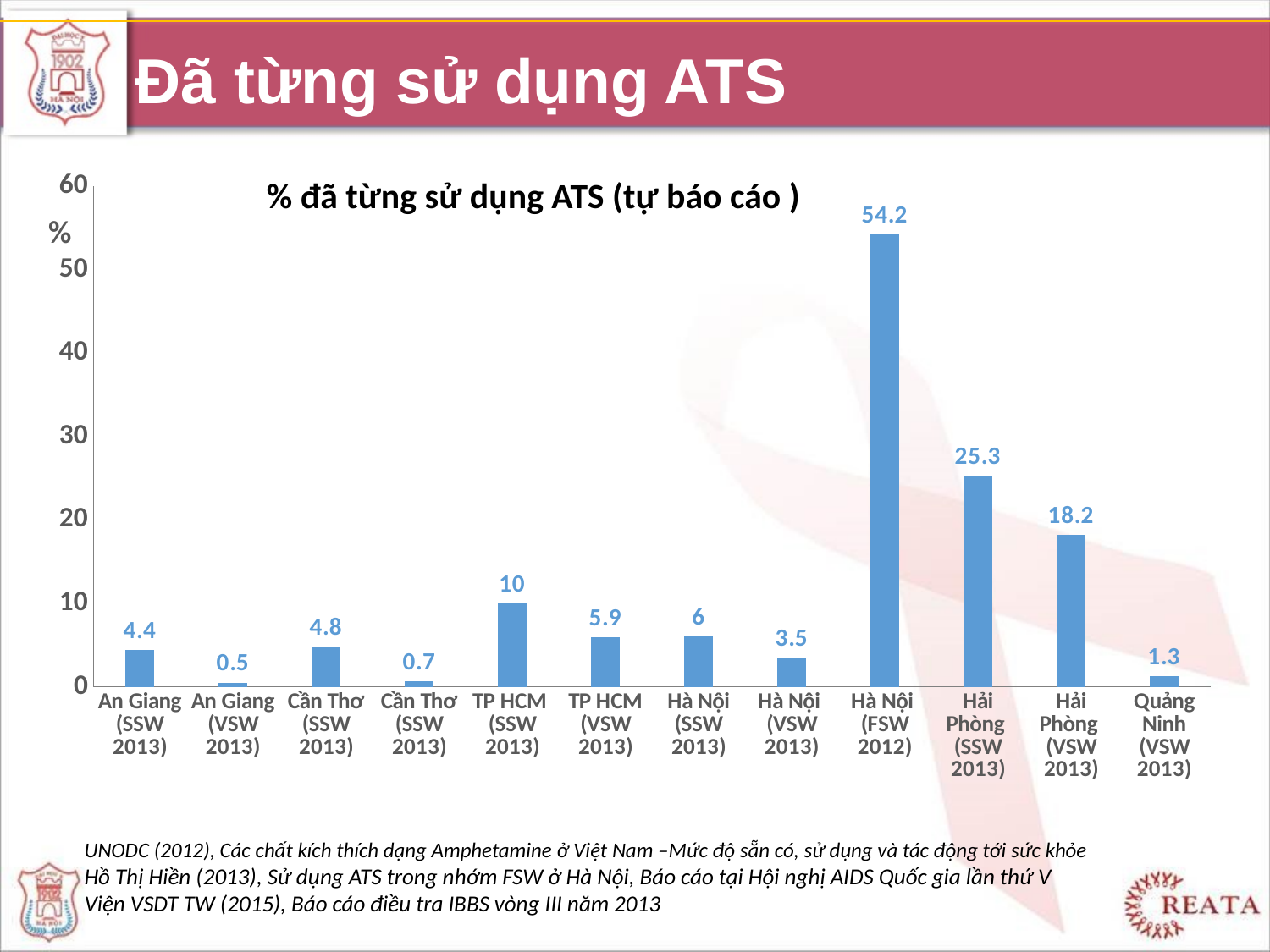

# Đã từng sử dụng ATS
% đã từng sử dụng ATS (tự báo cáo )

### Chart

| Category | Series 1 |
|---|---|
| An Giang
(SSW 2013) | 4.4 |
| An Giang
(VSW 2013) | 0.5 |
| Cần Thơ
(SSW 2013) | 4.8 |
| Cần Thơ
(SSW 2013) | 0.7 |
| TP HCM
(SSW 2013) | 10.0 |
| TP HCM
(VSW 2013) | 5.9 |
| Hà Nội
(SSW 2013) | 6.0 |
| Hà Nội
(VSW 2013) | 3.5 |
| Hà Nội
(FSW 2012) | 54.2 |
| Hải Phòng
(SSW 2013) | 25.3 |
| Hải Phòng
(VSW 2013) | 18.2 |
| Quảng Ninh
(VSW 2013) | 1.3 |
UNODC (2012), Các chất kích thích dạng Amphetamine ở Việt Nam –Mức độ sẵn có, sử dụng và tác động tới sức khỏe
Hồ Thị Hiền (2013), Sử dụng ATS trong nhớm FSW ở Hà Nội, Báo cáo tại Hội nghị AIDS Quốc gia lần thứ V
Viện VSDT TW (2015), Báo cáo điều tra IBBS vòng III năm 2013